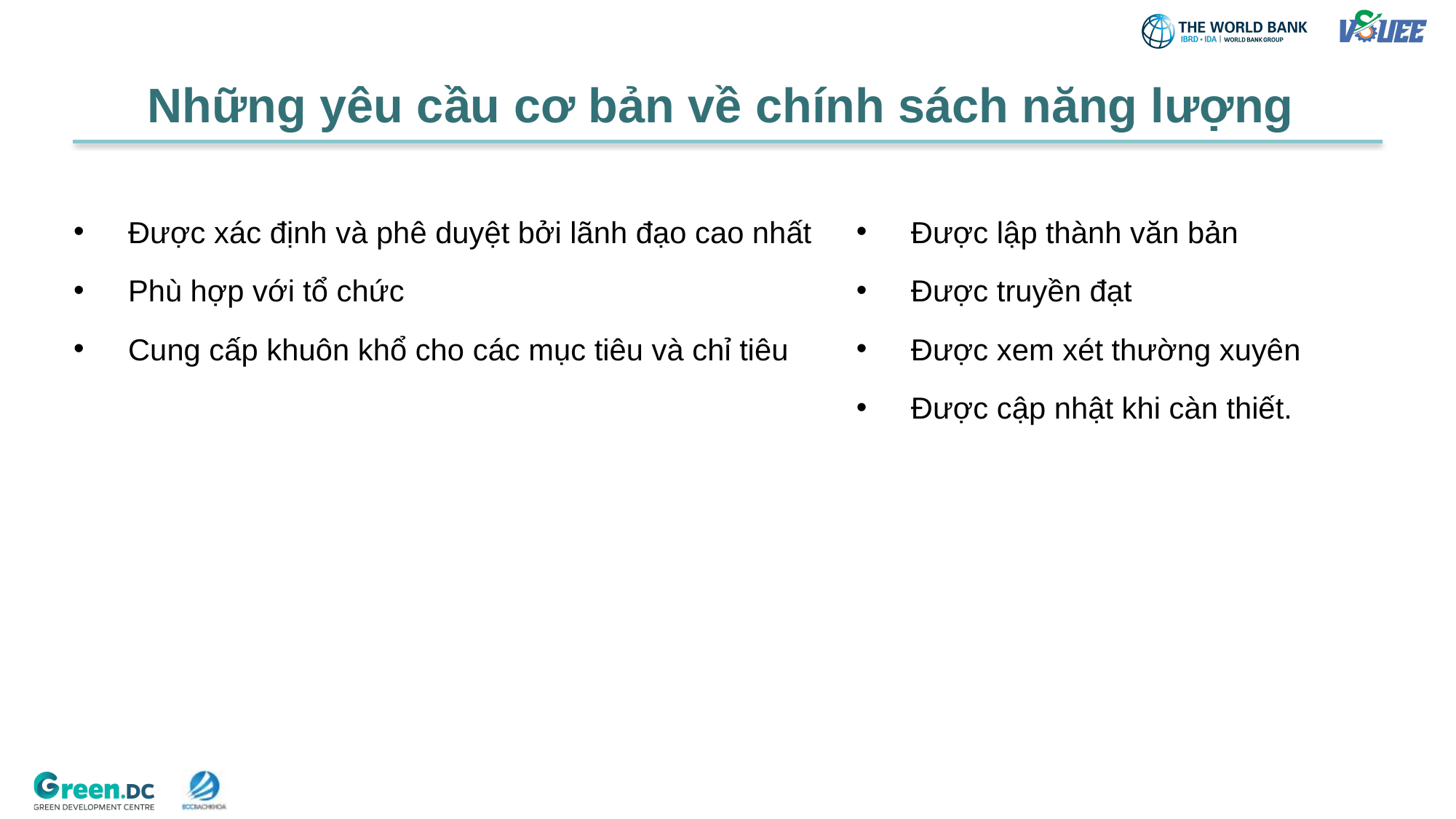

Những yêu cầu cơ bản về chính sách năng lượng
Được xác định và phê duyệt bởi lãnh đạo cao nhất
Phù hợp với tổ chức
Cung cấp khuôn khổ cho các mục tiêu và chỉ tiêu
Được lập thành văn bản
Được truyền đạt
Được xem xét thường xuyên
Được cập nhật khi càn thiết.